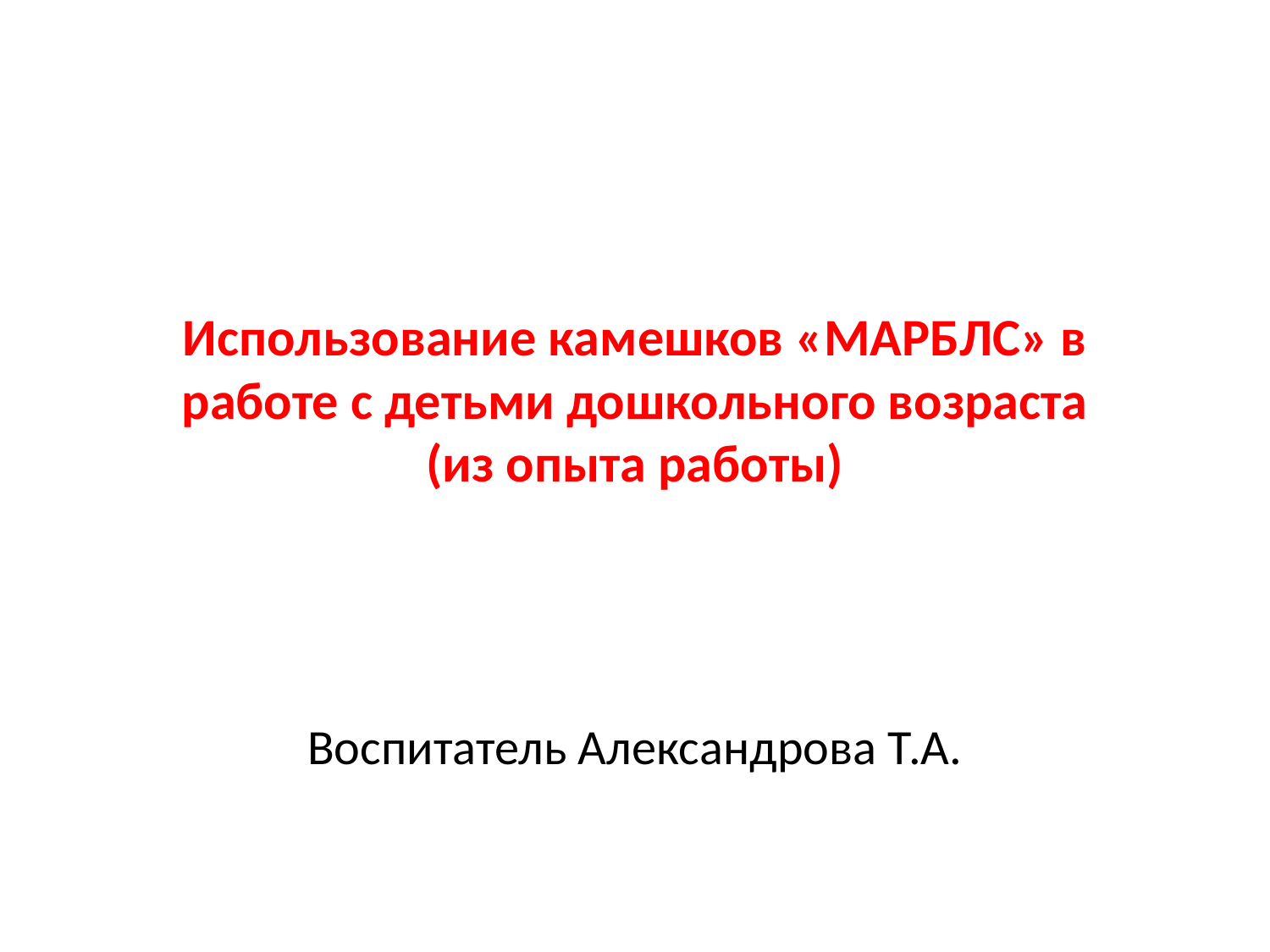

# Использование камешков «МАРБЛС» в работе с детьми дошкольного возраста (из опыта работы)
Воспитатель Александрова Т.А.